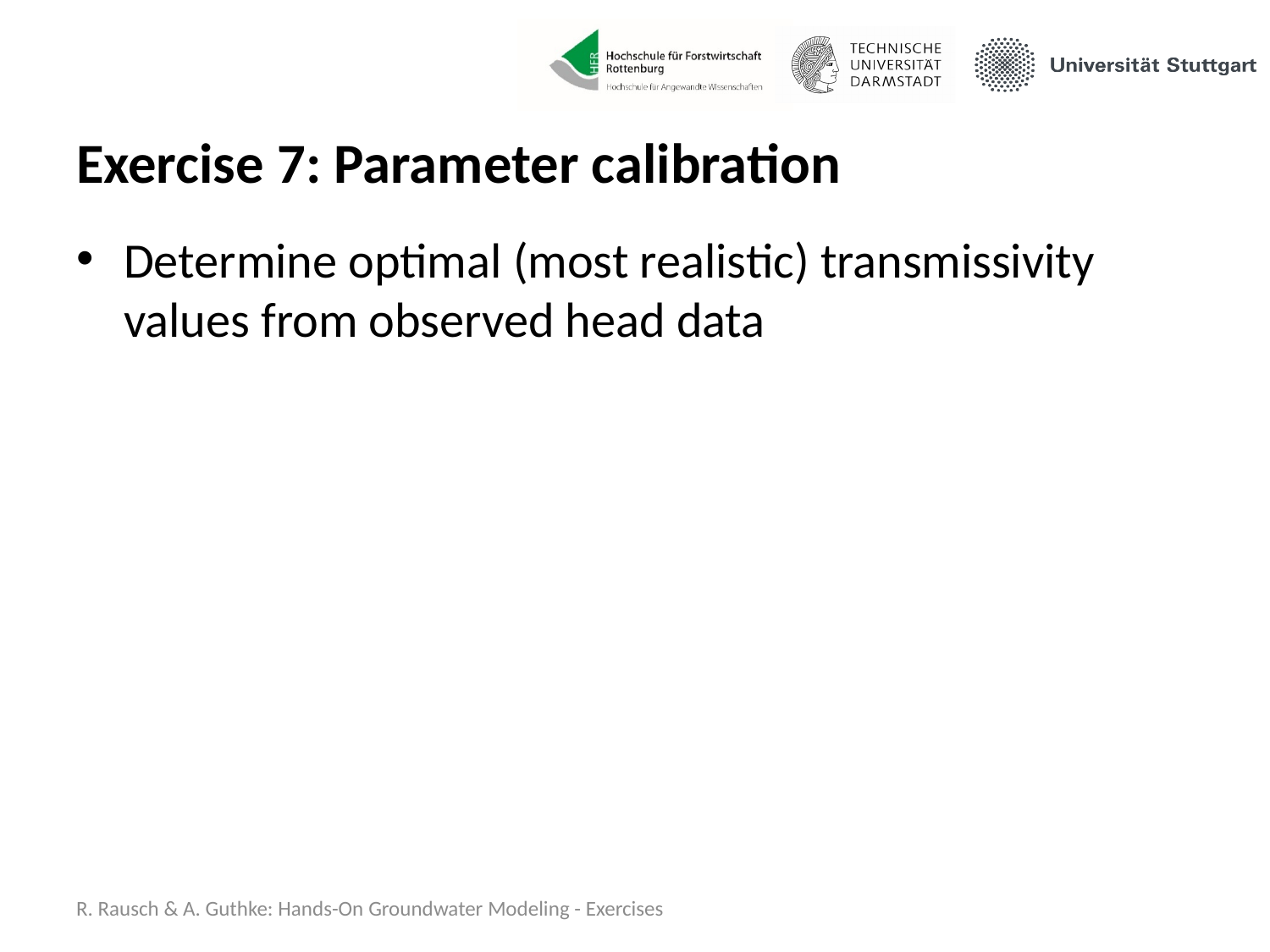

# Exercise 7: Parameter calibration
Determine optimal (most realistic) transmissivity values from observed head data

R. Rausch & A. Guthke: Hands-On Groundwater Modeling - Exercises